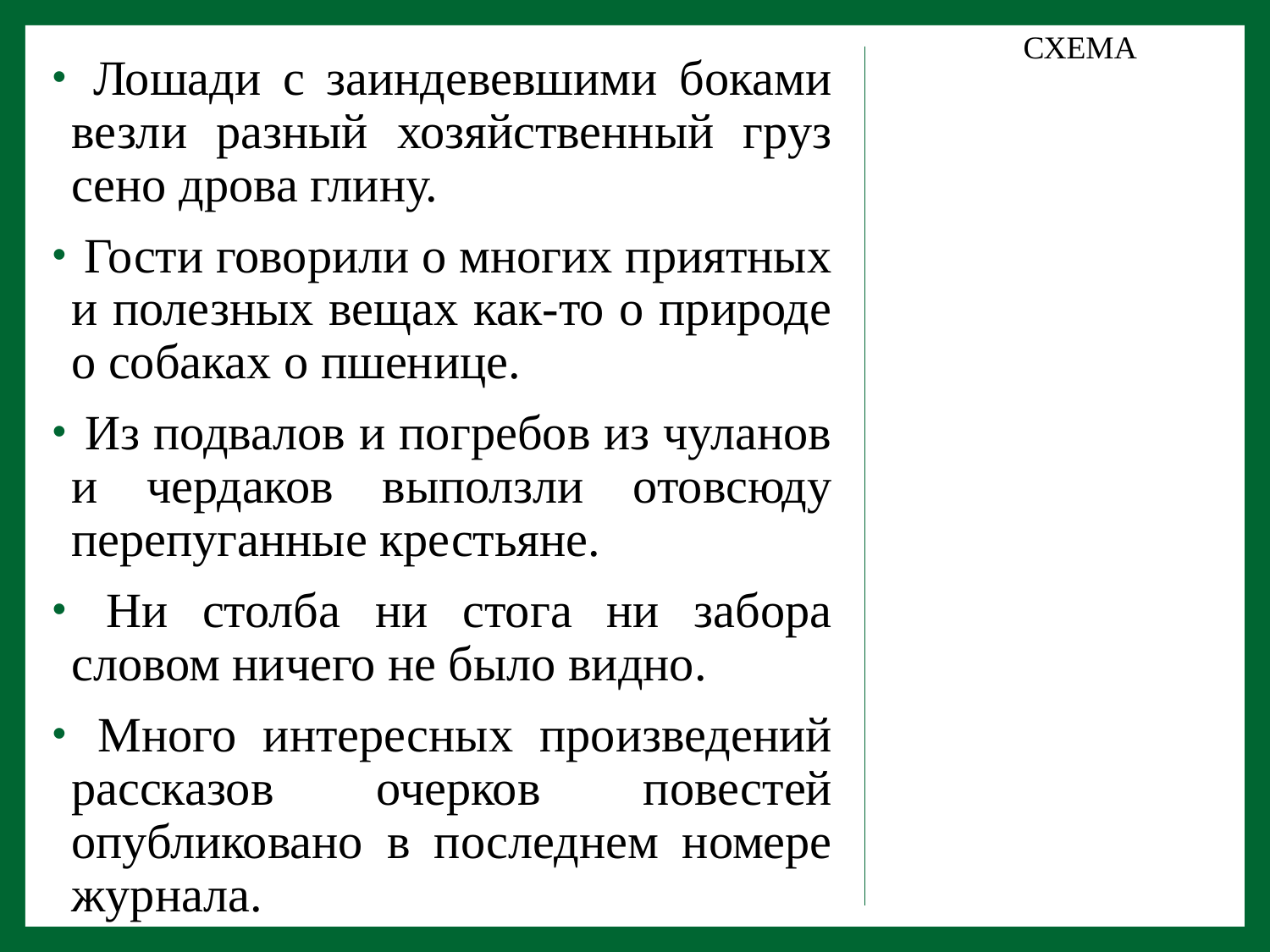

СХЕМА
 Лошади с заиндевевшими боками везли разный хозяйственный груз сено дрова глину.
 Гости говорили о многих приятных и полезных вещах как-то о природе о собаках о пшенице.
 Из подвалов и погребов из чуланов и чердаков выползли отовсюду перепуганные крестьяне.
 Ни столба ни стога ни забора словом ничего не было видно.
 Много интересных произведений рассказов очерков повестей опубликовано в последнем номере журнала.